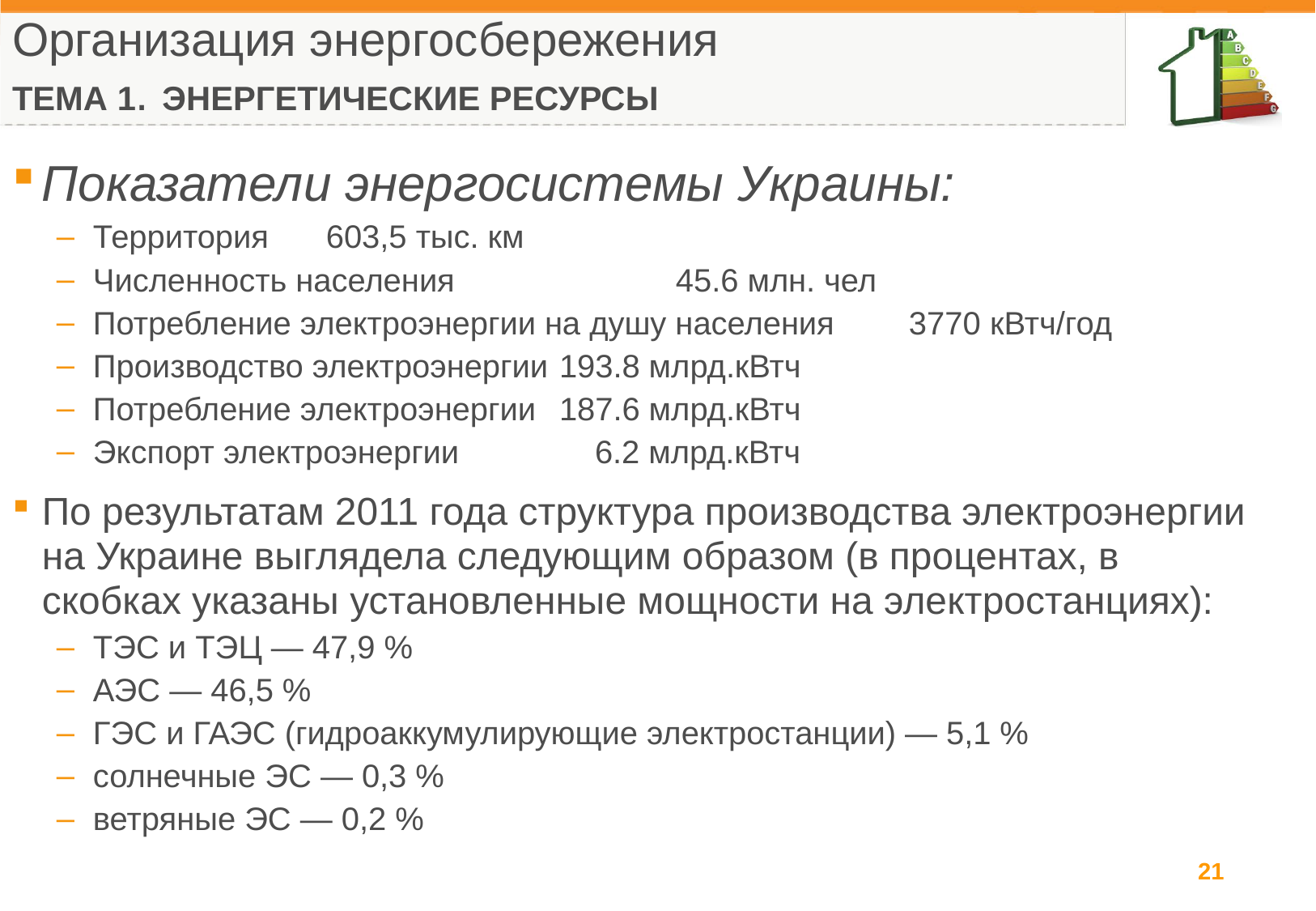

Организация энергосбережения
ТЕМА 1. ЭНЕРГЕТИЧЕСКИЕ РЕСУРСЫ
Показатели энергосистемы Украины:
Территория						603,5 тыс. км
Численность населения				  	45.6 млн. чел
Потребление электроэнергии на душу населения	3770 кВтч/год
Производство электроэнергии 			193.8 млрд.кВтч
Потребление электроэнергии 			187.6 млрд.кВтч
Экспорт электроэнергии				    6.2 млрд.кВтч
По результатам 2011 года структура производства электроэнергии на Украине выглядела следующим образом (в процентах, в скобках указаны установленные мощности на электростанциях):
ТЭС и ТЭЦ — 47,9 %
АЭС — 46,5 %
ГЭС и ГАЭС (гидроаккумулирующие электростанции) — 5,1 %
солнечные ЭС — 0,3 %
ветряные ЭС — 0,2 %